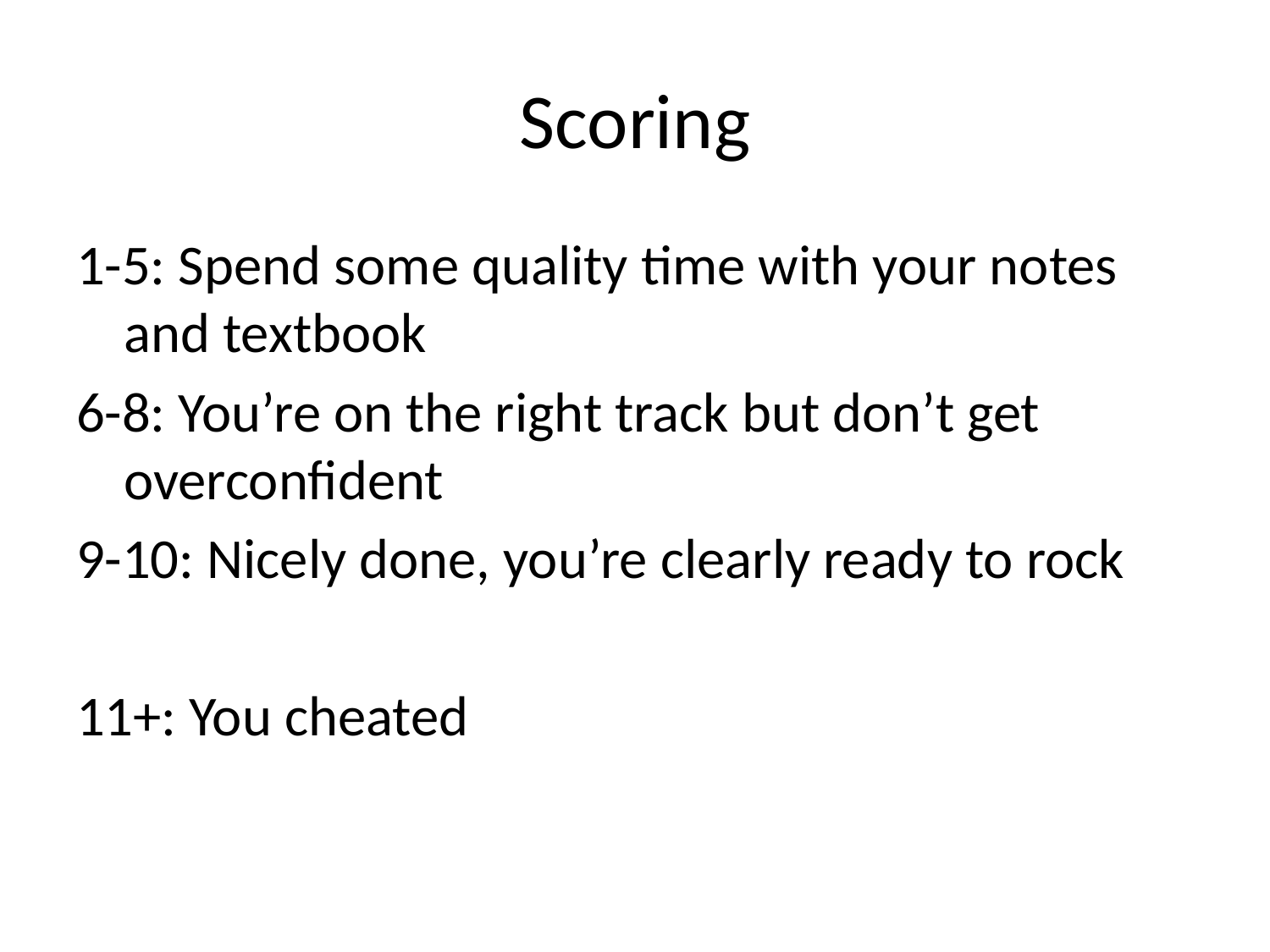

# Scoring
1-5: Spend some quality time with your notes and textbook
6-8: You’re on the right track but don’t get overconfident
9-10: Nicely done, you’re clearly ready to rock

11+: You cheated